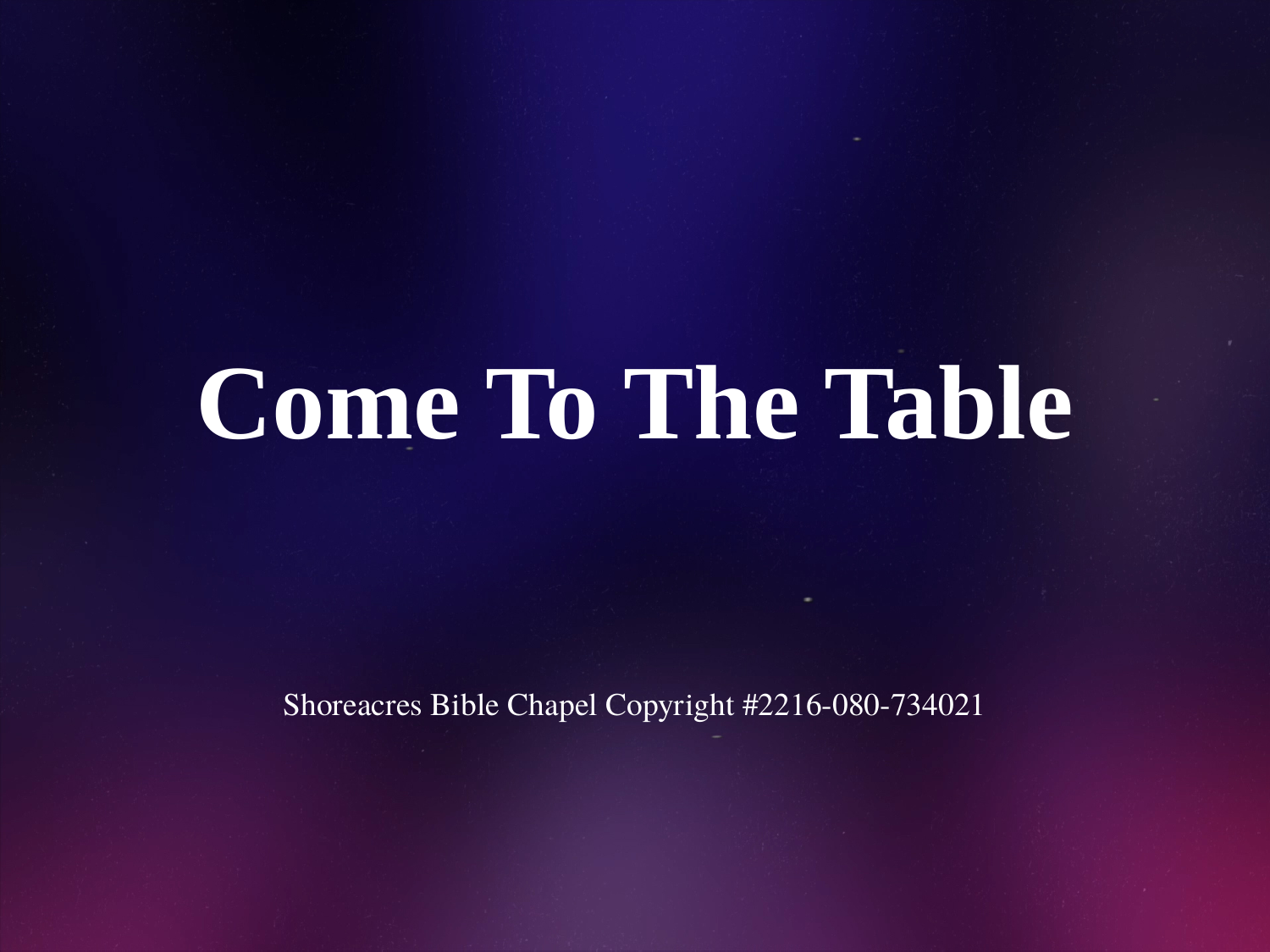

# Come To The Table
Shoreacres Bible Chapel Copyright #2216-080-734021